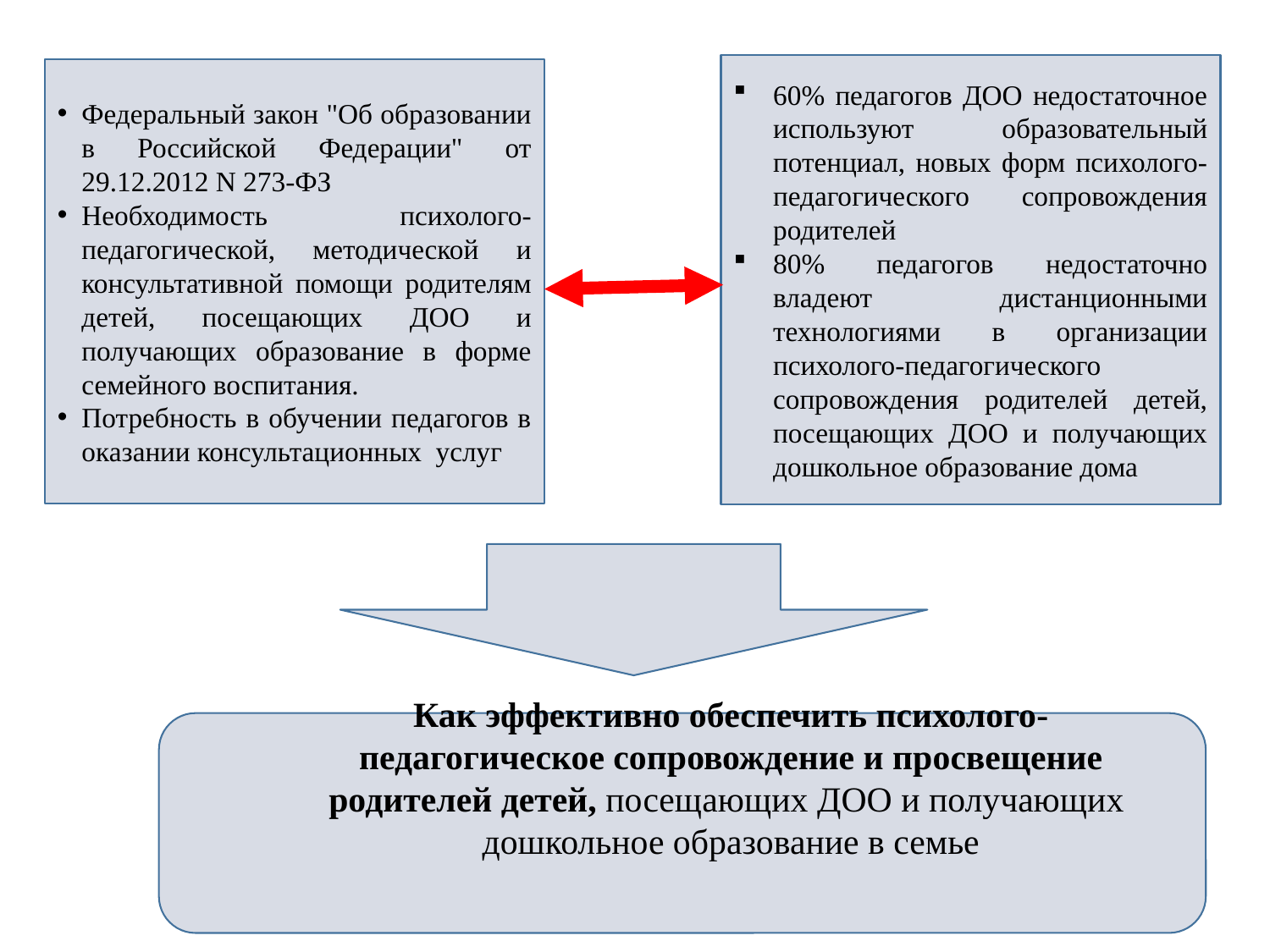

60% педагогов ДОО недостаточное используют  образовательный потенциал, новых форм психолого-педагогического сопровождения родителей
80% педагогов недостаточно владеют  дистанционными технологиями в организации психолого-педагогического сопровождения родителей детей, посещающих ДОО и получающих дошкольное образование дома

Федеральный закон "Об образовании в Российской Федерации" от 29.12.2012 N 273-ФЗ
Необходимость  психолого-педагогической, методической и консультативной помощи родителям детей, посещающих ДОО и получающих образование в форме семейного воспитания.
Потребность в обучении педагогов в оказании консультационных  услуг

Как эффективно обеспечить психолого-педагогическое сопровождение и просвещение родителей детей, посещающих ДОО и получающих  дошкольное образование в семье
2